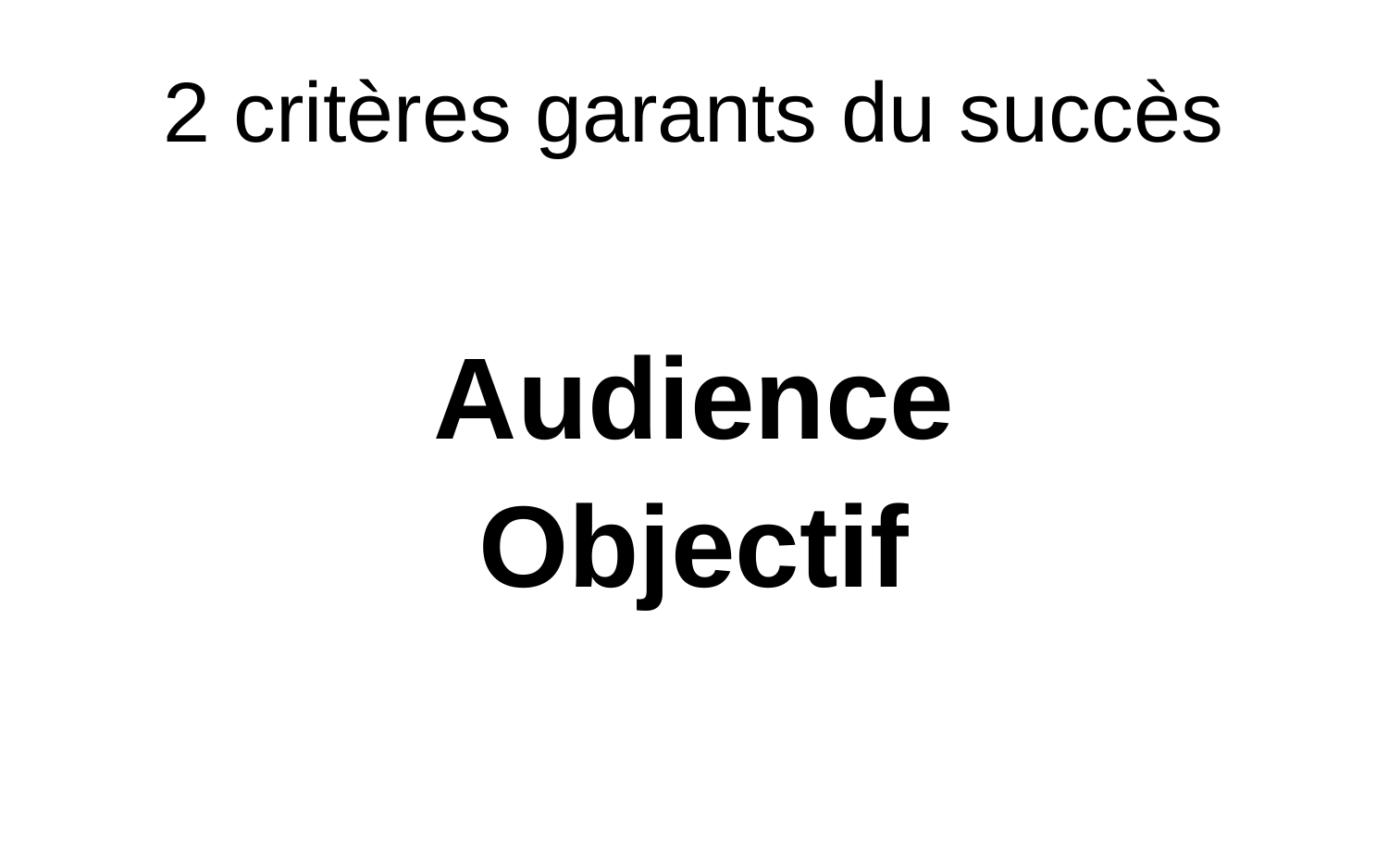

2 critères garants du succès
Audience
Objectif